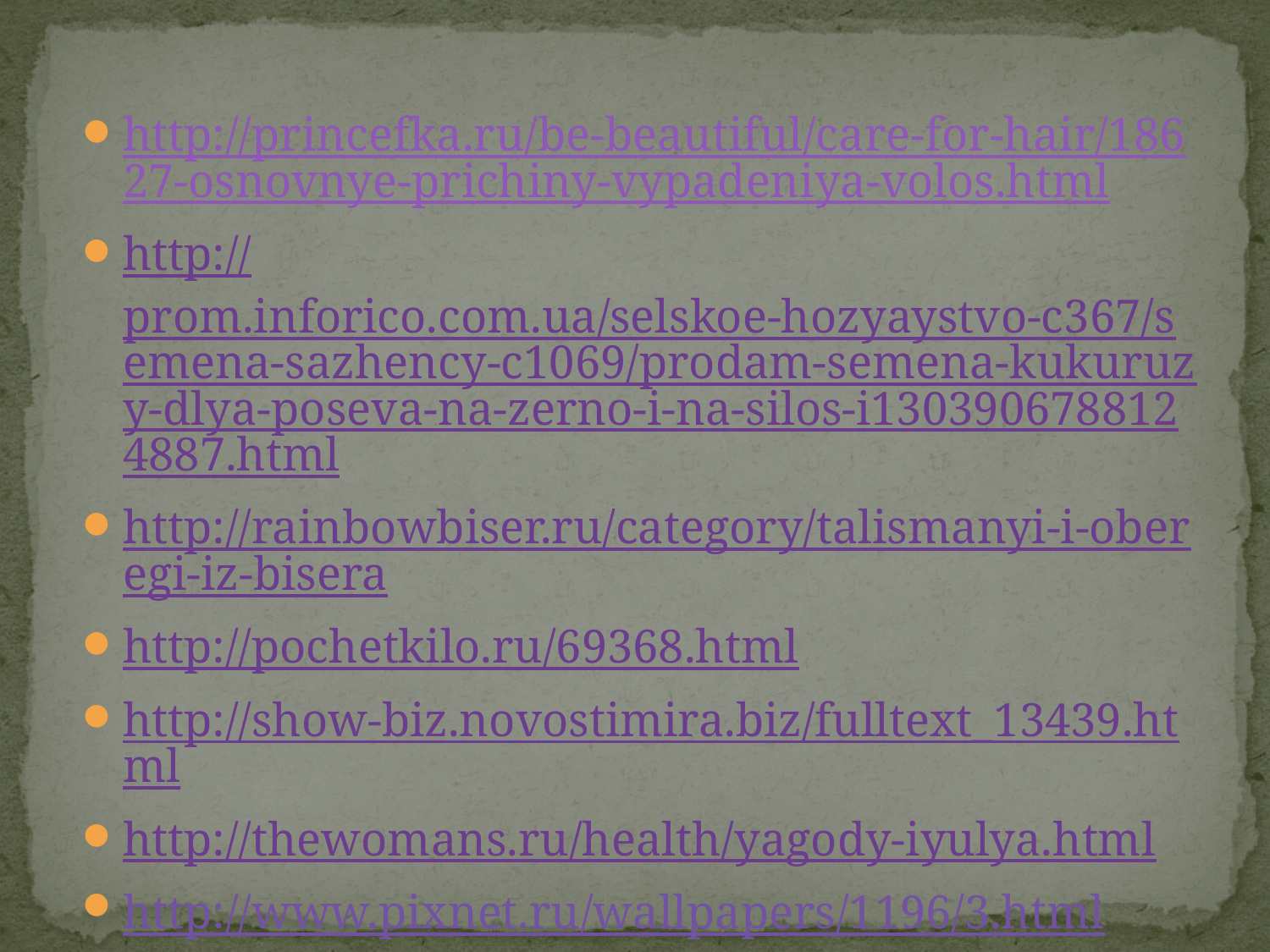

http://princefka.ru/be-beautiful/care-for-hair/18627-osnovnye-prichiny-vypadeniya-volos.html
http://prom.inforico.com.ua/selskoe-hozyaystvo-c367/semena-sazhency-c1069/prodam-semena-kukuruzy-dlya-poseva-na-zerno-i-na-silos-i1303906788124887.html
http://rainbowbiser.ru/category/talismanyi-i-oberegi-iz-bisera
http://pochetkilo.ru/69368.html
http://show-biz.novostimira.biz/fulltext_13439.html
http://thewomans.ru/health/yagody-iyulya.html
http://www.pixnet.ru/wallpapers/1196/3.html